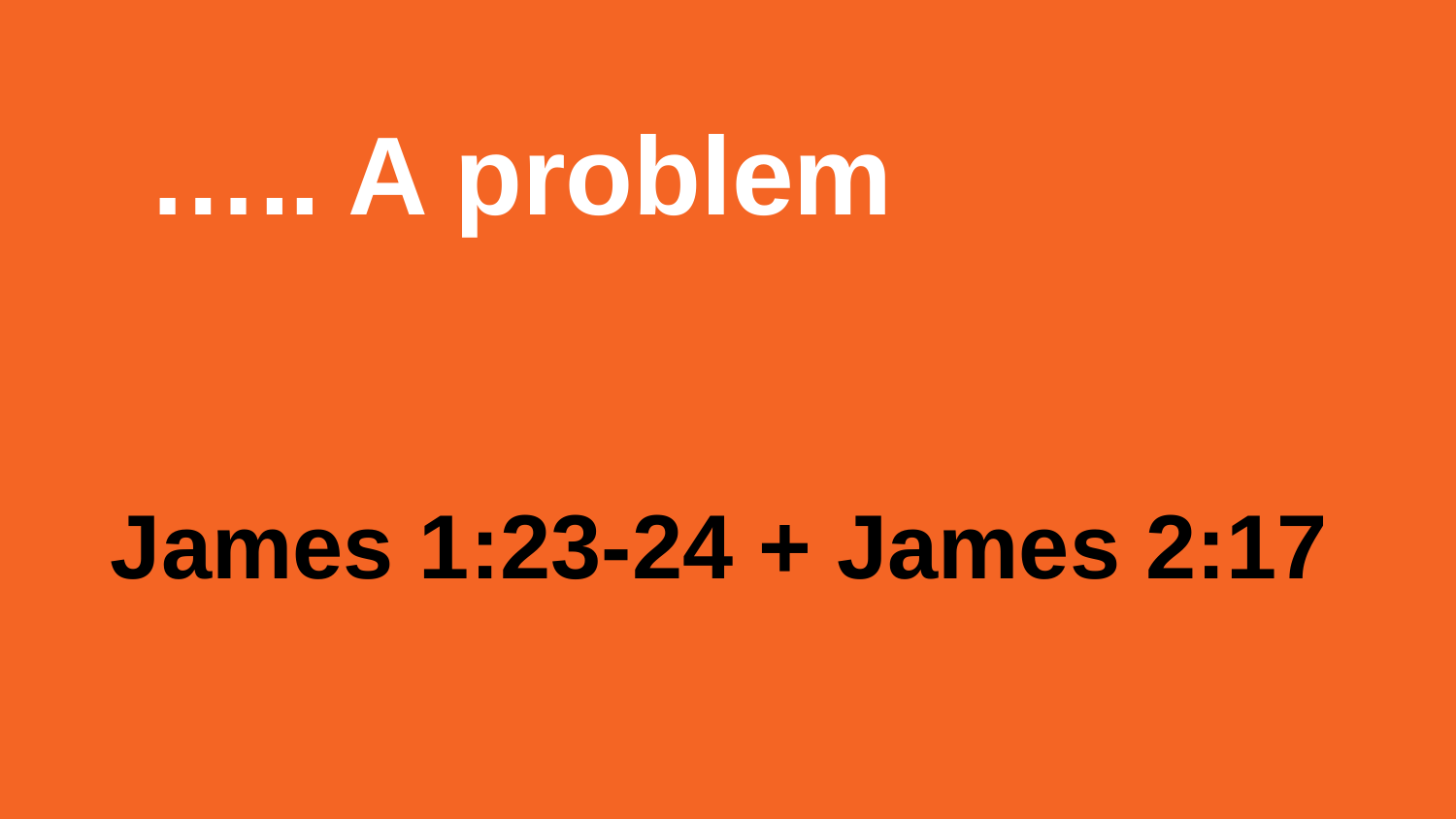

….. A problem
James 1:23-24 + James 2:17